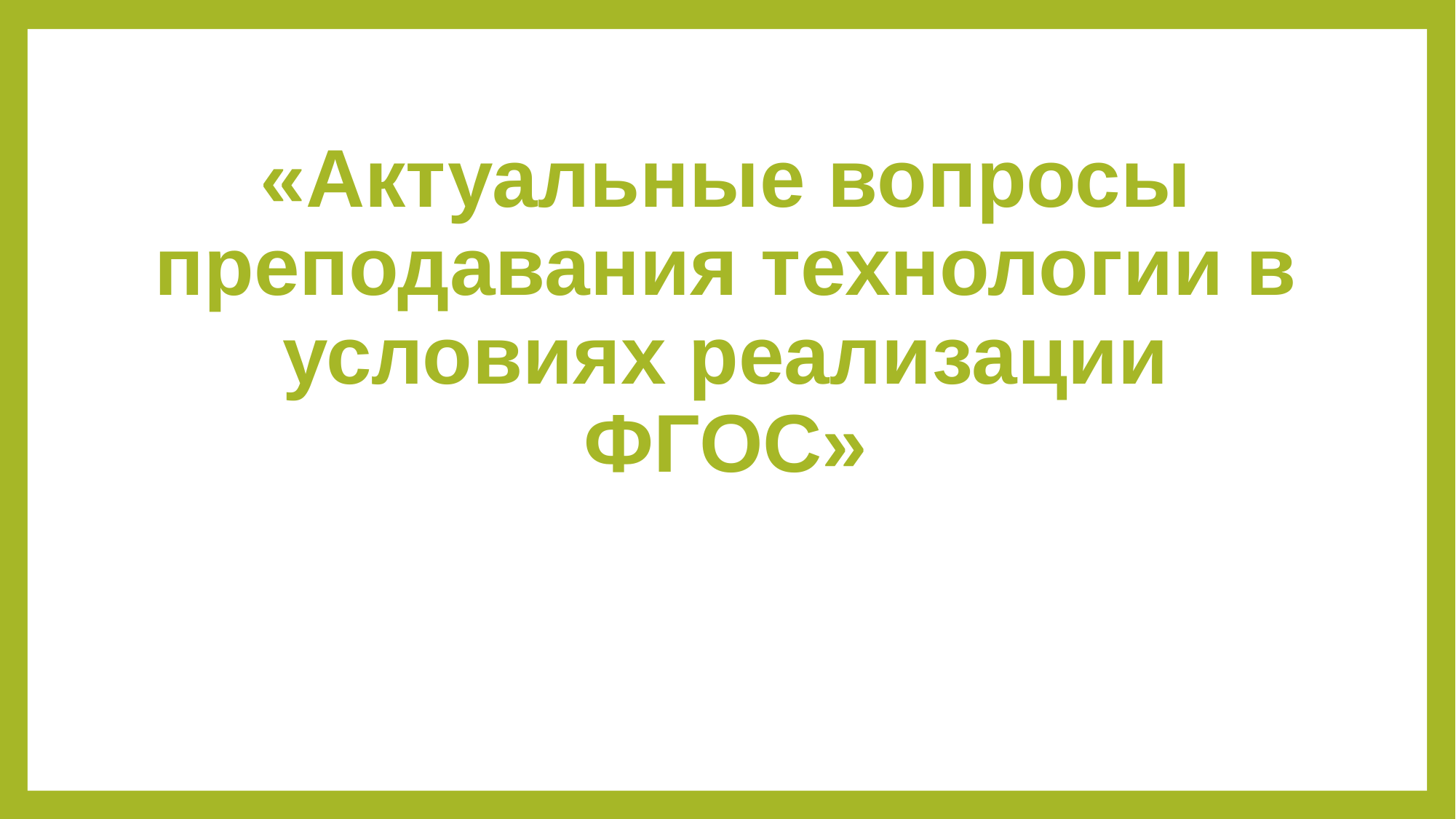

# «Актуальные вопросы преподавания технологии в условиях реализации ФГОС»